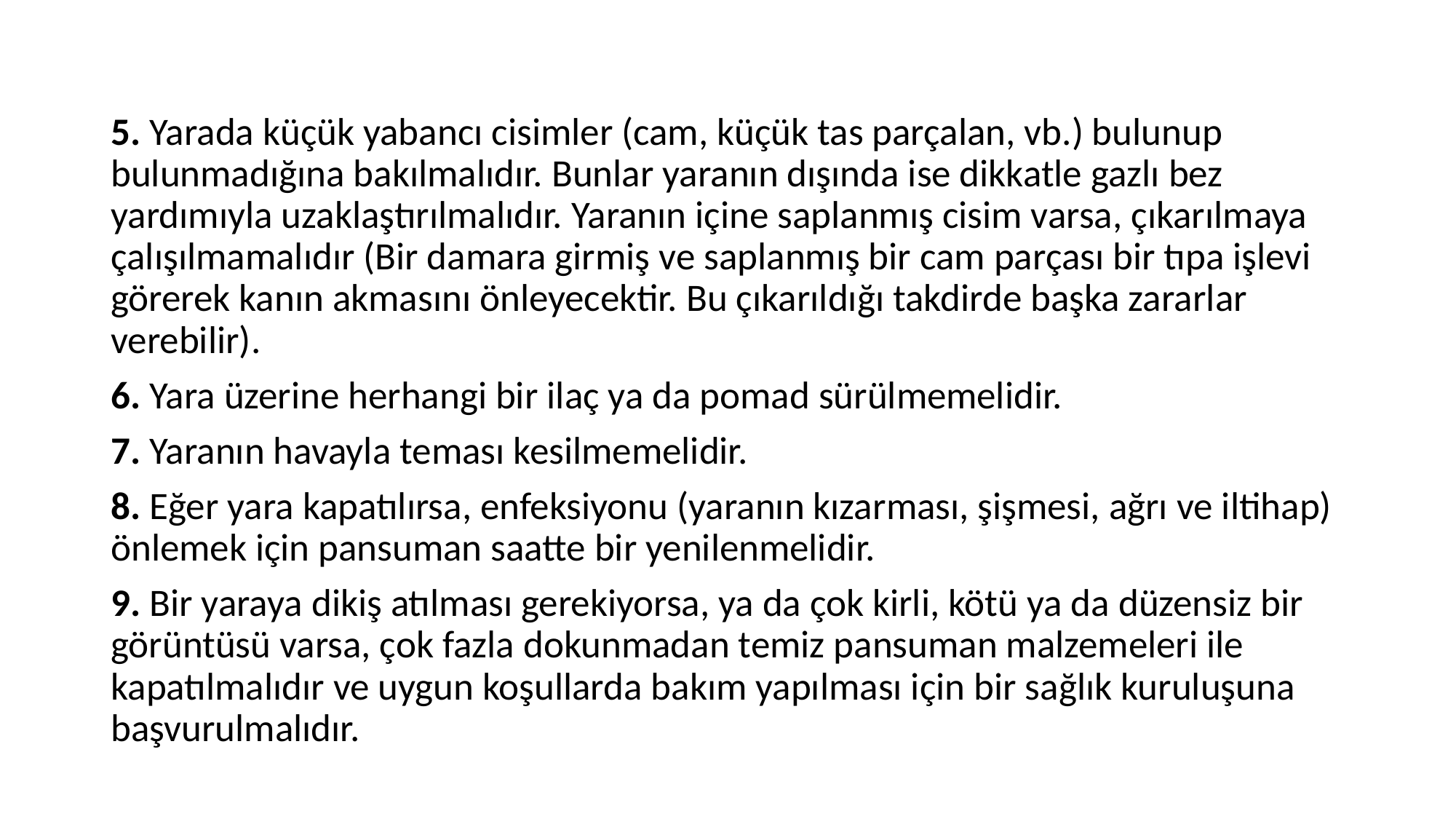

5. Yarada küçük yabancı cisimler (cam, küçük tas parçalan, vb.) bulunup bulunmadığına bakılmalıdır. Bunlar yaranın dışında ise dikkatle gazlı bez yardımıyla uzaklaştırılmalıdır. Yaranın içine saplanmış cisim varsa, çıkarılmaya çalışılmamalıdır (Bir damara girmiş ve saplanmış bir cam parçası bir tıpa işlevi görerek kanın akmasını önleyecektir. Bu çıkarıldığı takdirde başka zararlar verebilir).
6. Yara üzerine herhangi bir ilaç ya da pomad sürülmemelidir.
7. Yaranın havayla teması kesilmemelidir.
8. Eğer yara kapatılırsa, enfeksiyonu (yaranın kızarması, şişmesi, ağrı ve iltihap) önlemek için pansuman saatte bir yenilenmelidir.
9. Bir yaraya dikiş atılması gerekiyorsa, ya da çok kirli, kötü ya da düzensiz bir görüntüsü varsa, çok fazla dokunmadan temiz pansuman malzemeleri ile kapatılmalıdır ve uygun koşullarda bakım yapılması için bir sağlık kuruluşuna başvurulmalıdır.